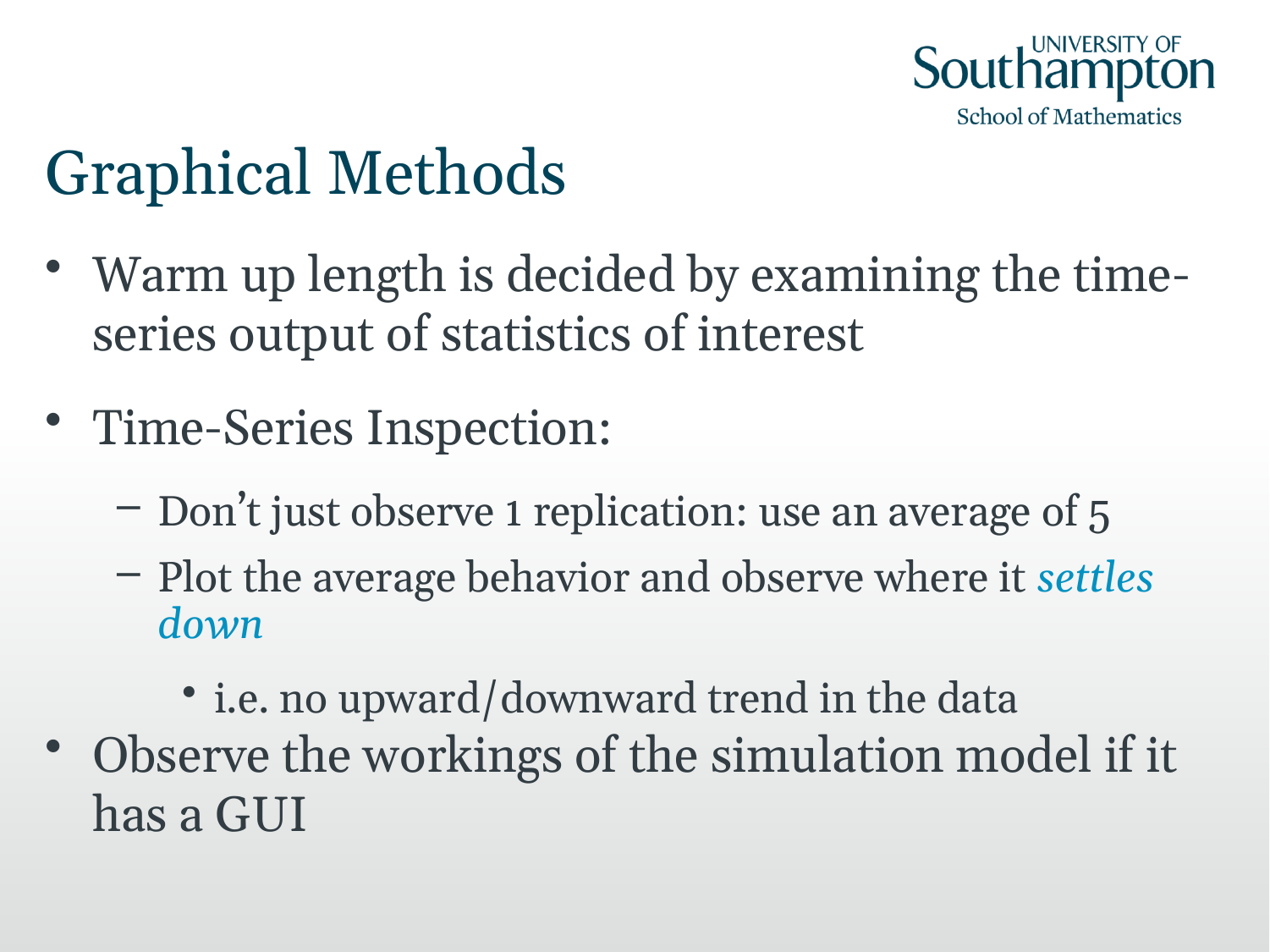

# Graphical Methods
Warm up length is decided by examining the time-series output of statistics of interest
Time-Series Inspection:
Don’t just observe 1 replication: use an average of 5
Plot the average behavior and observe where it settles down
i.e. no upward/downward trend in the data
Observe the workings of the simulation model if it has a GUI